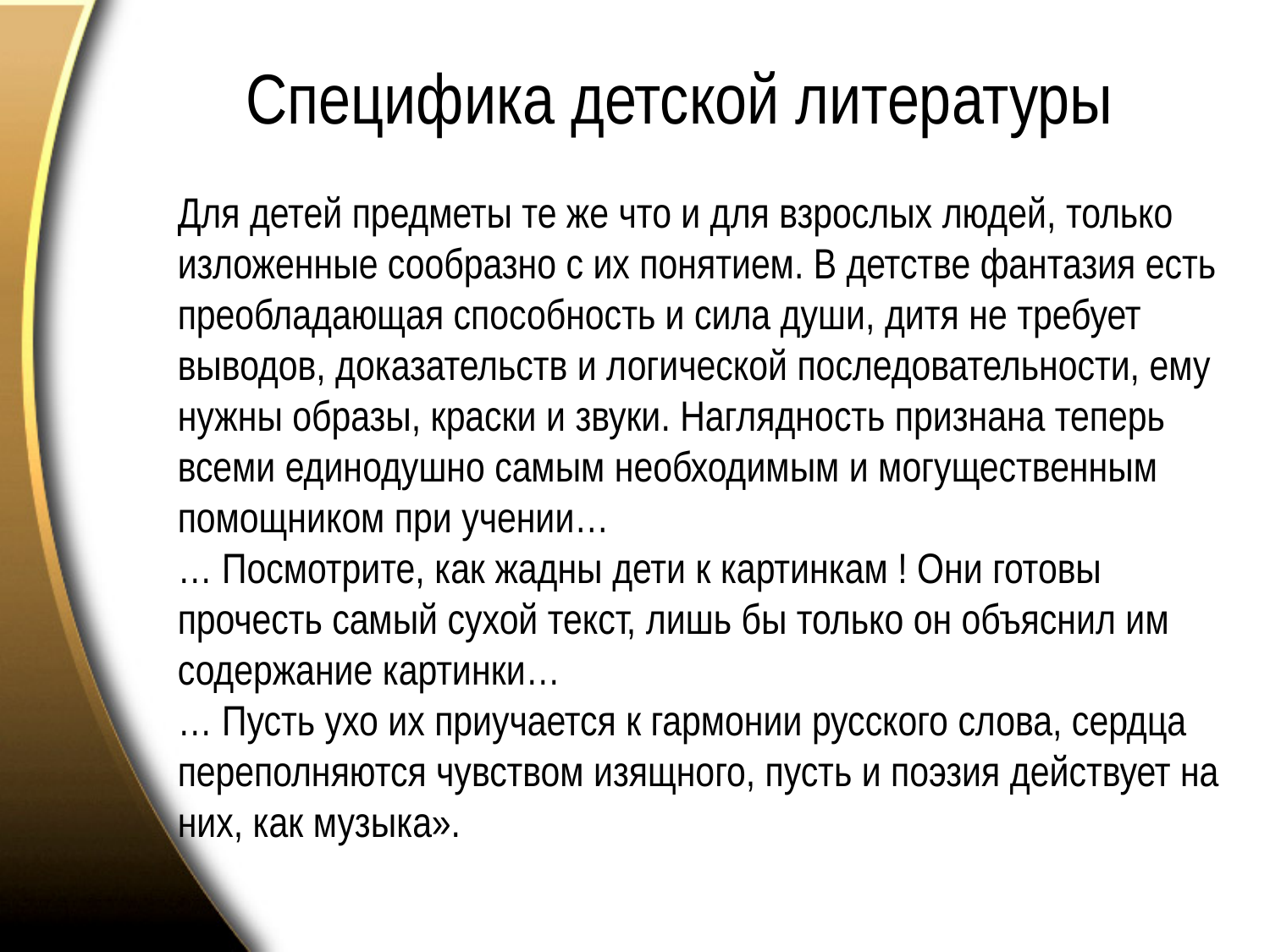

# Специфика детской литературы
Для детей предметы те же что и для взрослых людей, только изложенные сообразно с их понятием. В детстве фантазия есть преобладающая способность и сила души, дитя не требует выводов, доказательств и логической последовательности, ему нужны образы, краски и звуки. Наглядность признана теперь всеми единодушно самым необходимым и могущественным помощником при учении…
… Посмотрите, как жадны дети к картинкам ! Они готовы прочесть самый сухой текст, лишь бы только он объяснил им содержание картинки…
… Пусть ухо их приучается к гармонии русского слова, сердца переполняются чувством изящного, пусть и поэзия действует на них, как музыка».